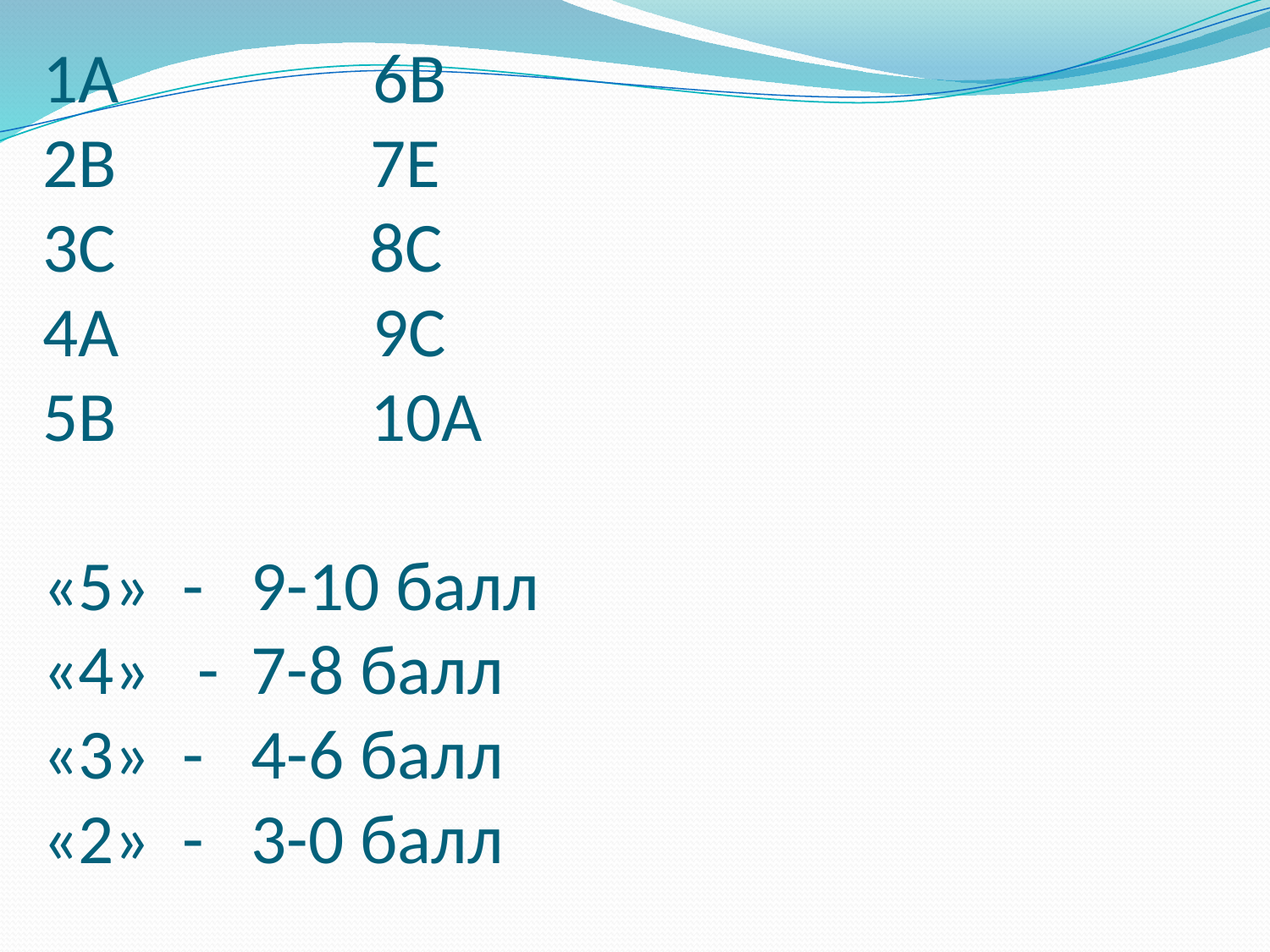

# 1А                6В 2В                7Е 3С                8С 4А                9С 5В                10А «5»  -   9-10 балл «4»   -  7-8 балл «3»  -   4-6 балл «2»  -   3-0 балл